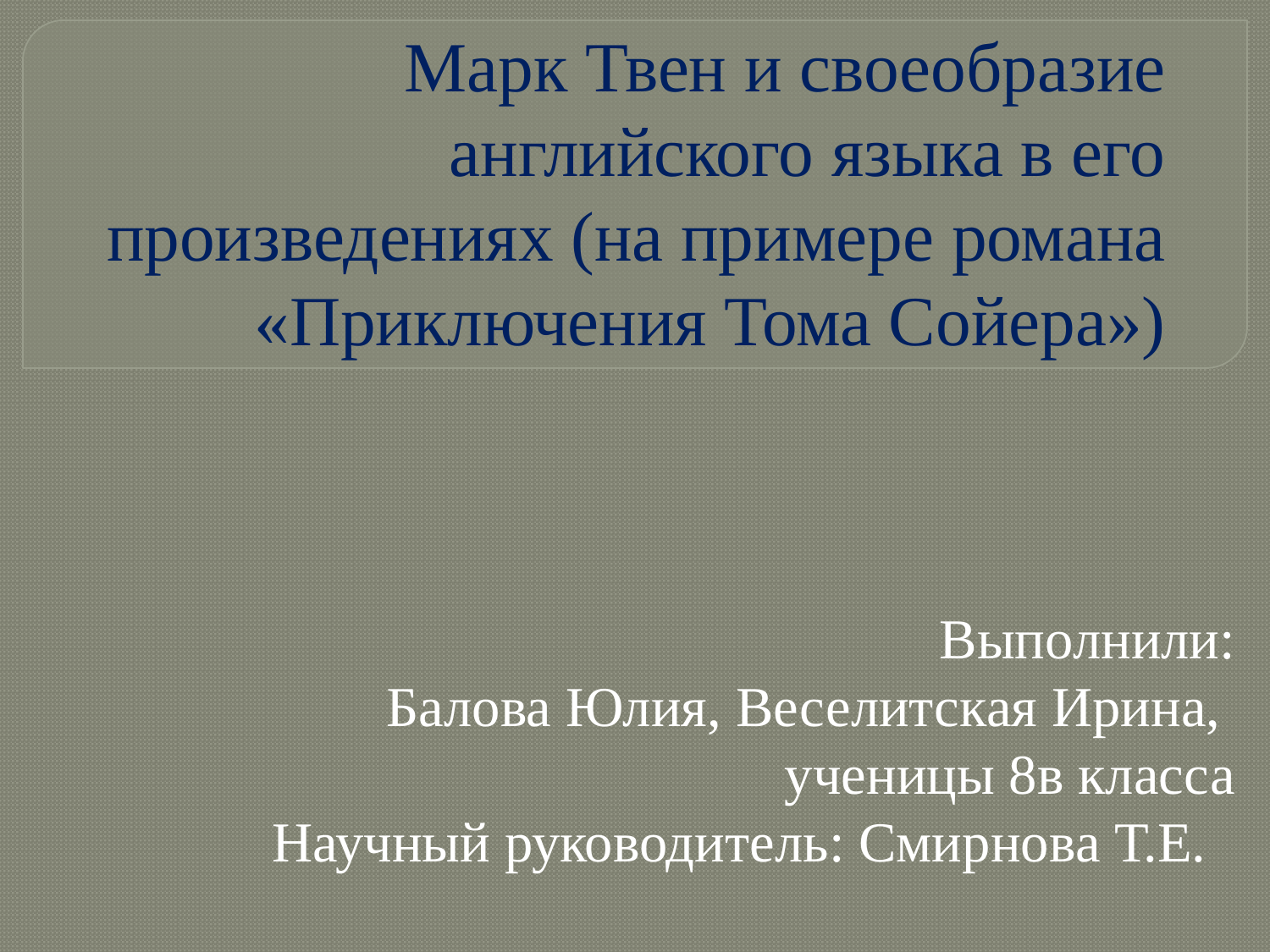

# Марк Твен и своеобразие английского языка в его произведениях (на примере романа «Приключения Тома Сойера»)
Выполнили:
Балова Юлия, Веселитская Ирина,
ученицы 8в класса
Научный руководитель: Смирнова Т.Е.